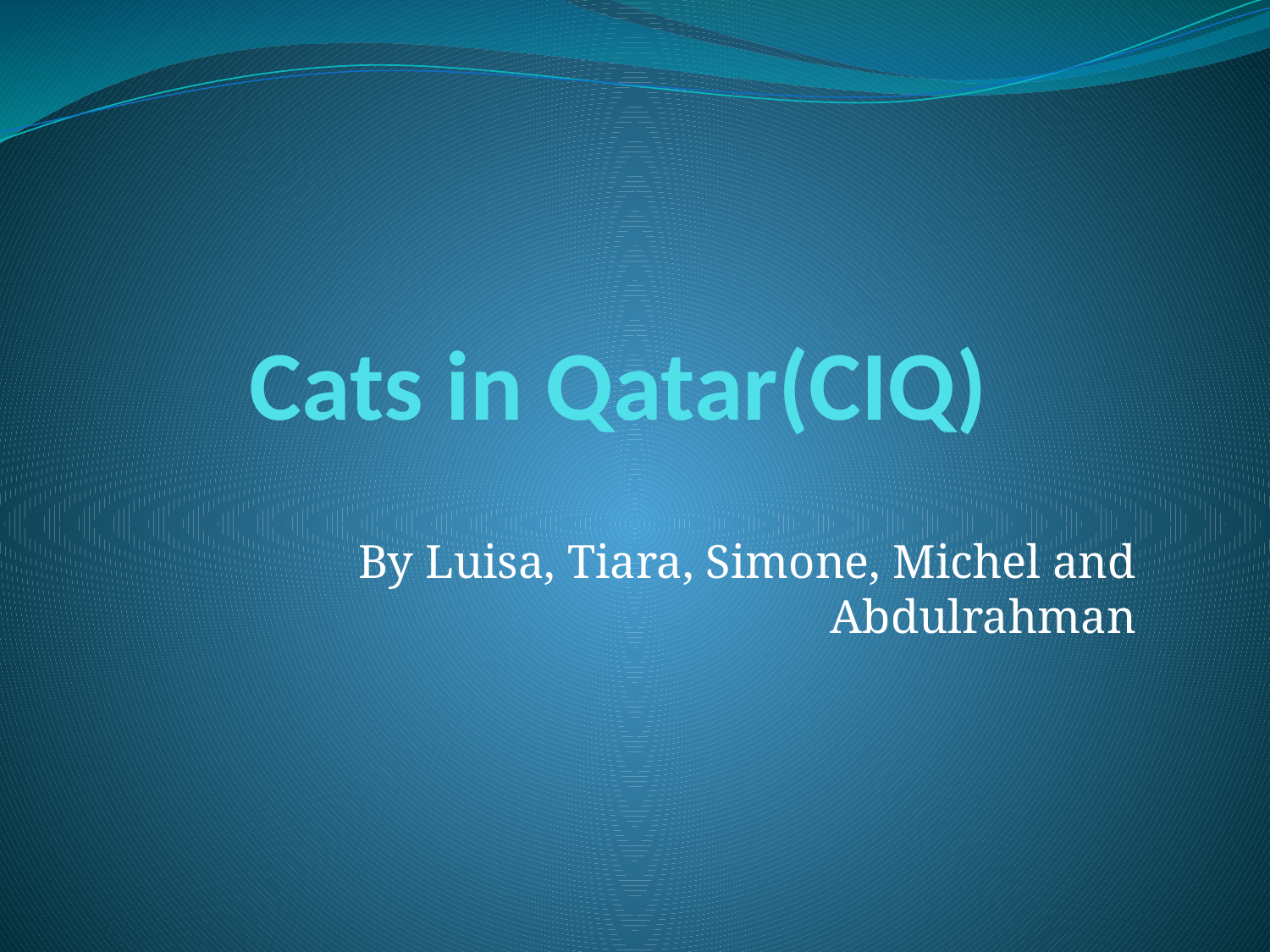

# Cats in Qatar(CIQ)
By Luisa, Tiara, Simone, Michel and Abdulrahman